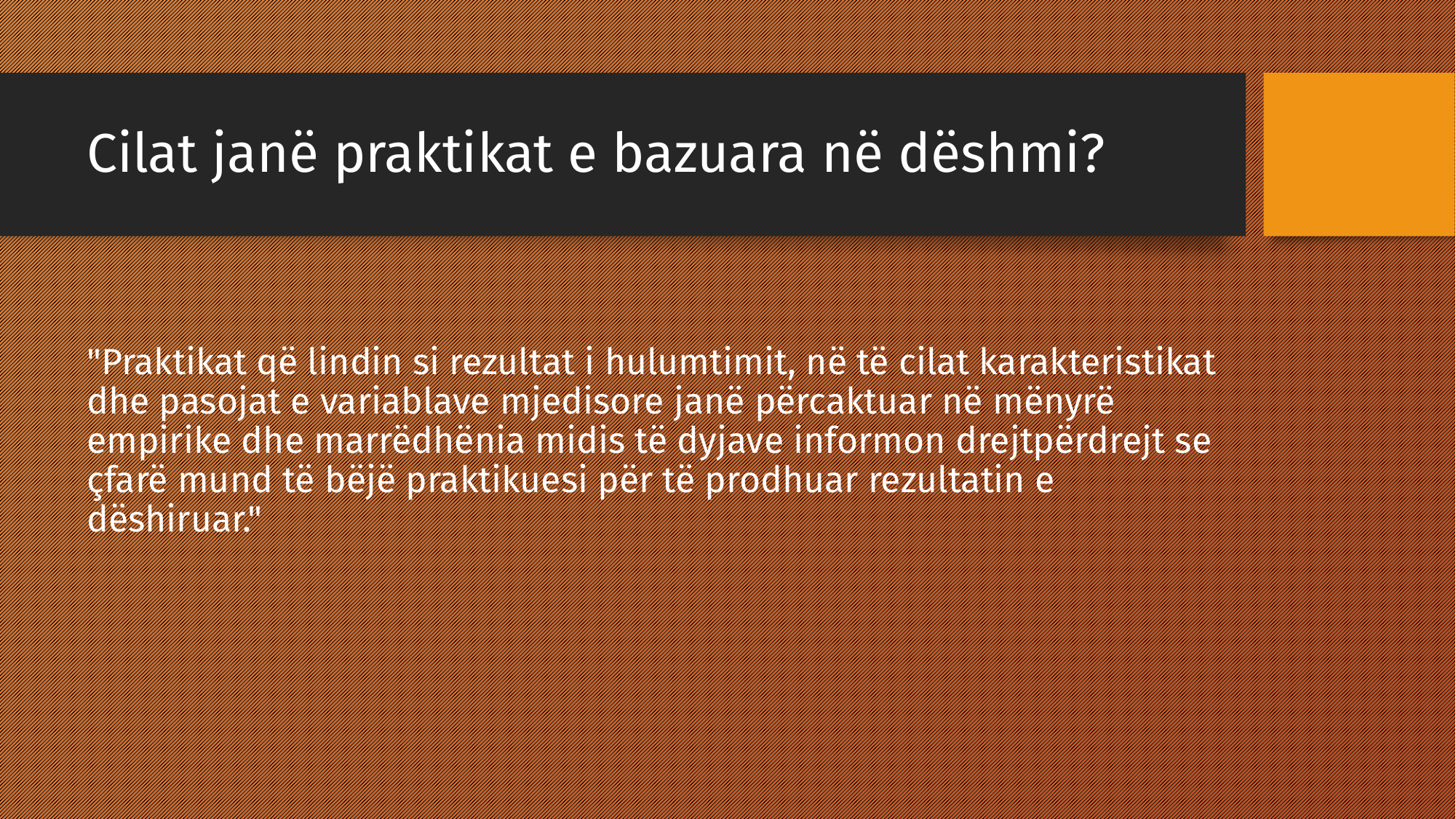

# Cilat janë praktikat e bazuara në dëshmi?

"Praktikat që lindin si rezultat i hulumtimit, në të cilat karakteristikat dhe pasojat e variablave mjedisore janë përcaktuar në mënyrë empirike dhe marrëdhënia midis të dyjave informon drejtpërdrejt se çfarë mund të bëjë praktikuesi për të prodhuar rezultatin e dëshiruar."